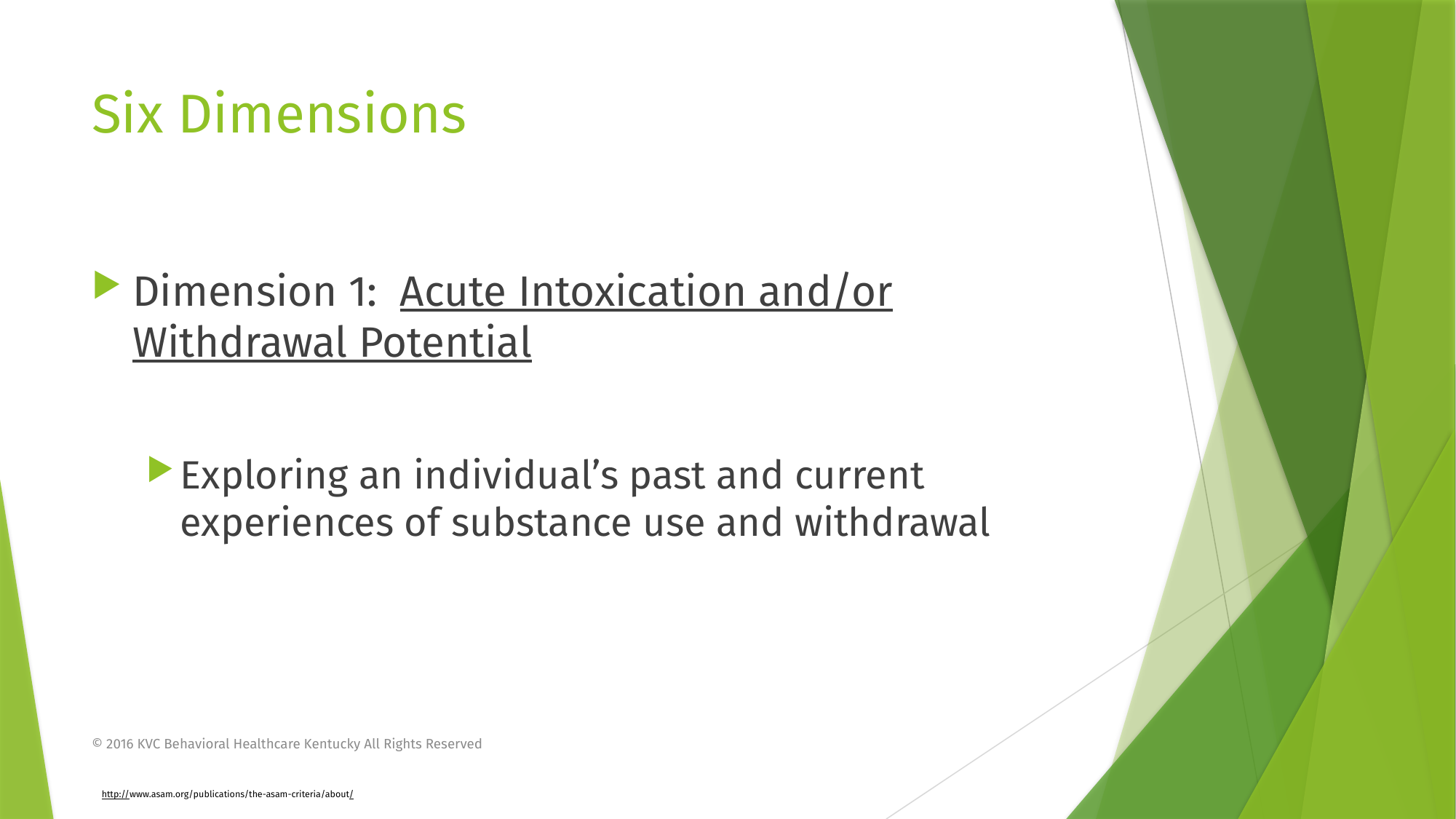

# Six Dimensions
Dimension 1:  Acute Intoxication and/or Withdrawal Potential

Exploring an individual’s past and current experiences of substance use and withdrawal

© 2016 KVC Behavioral Healthcare Kentucky All Rights Reserved
 http://www.asam.org/publications/the-asam-criteria/about/